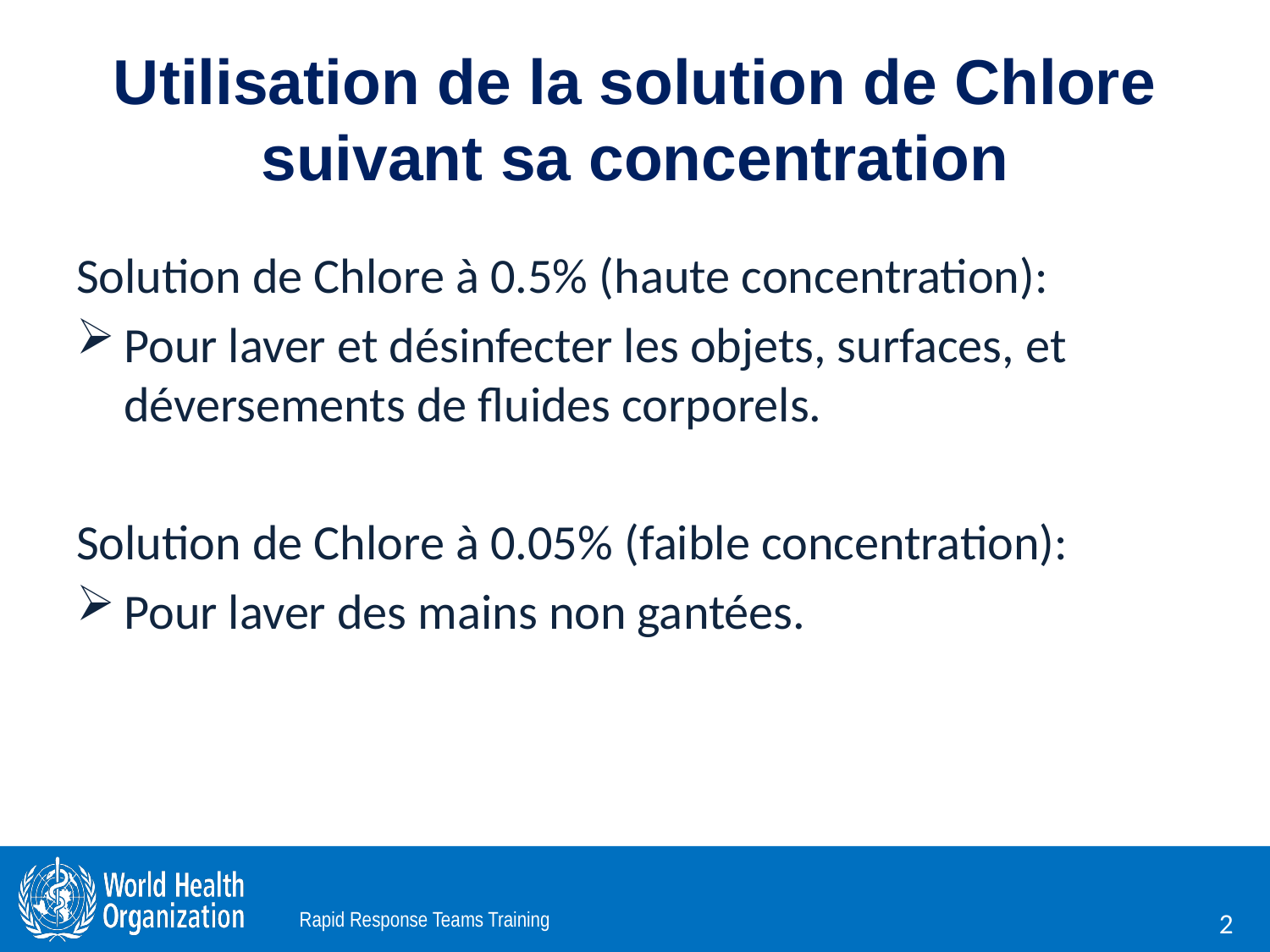

# Utilisation de la solution de Chlore suivant sa concentration
Solution de Chlore à 0.5% (haute concentration):
Pour laver et désinfecter les objets, surfaces, et déversements de fluides corporels.

Solution de Chlore à 0.05% (faible concentration):
Pour laver des mains non gantées.